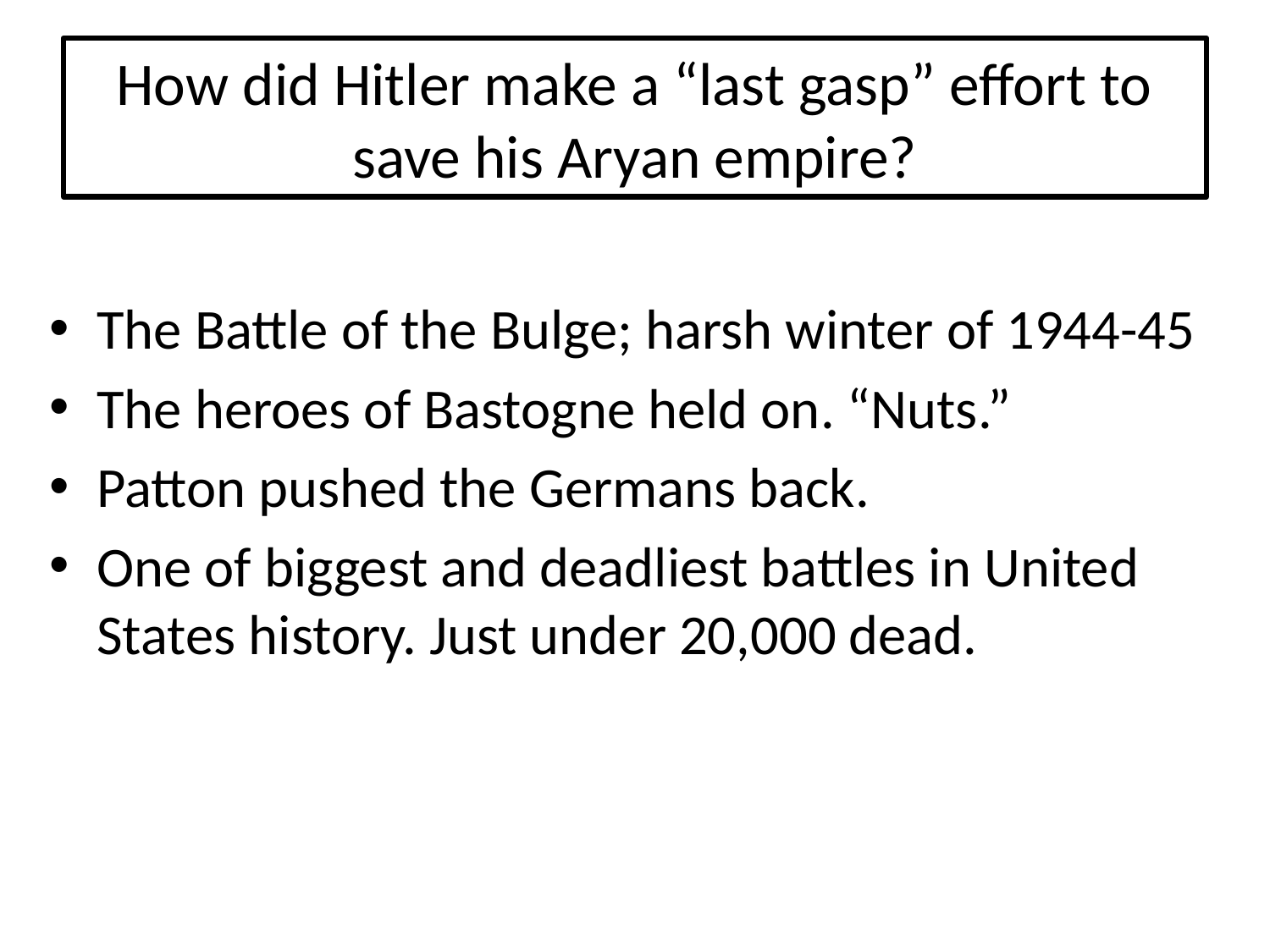

# How did Hitler make a “last gasp” effort to save his Aryan empire?
The Battle of the Bulge; harsh winter of 1944-45
The heroes of Bastogne held on. “Nuts.”
Patton pushed the Germans back.
One of biggest and deadliest battles in United States history. Just under 20,000 dead.